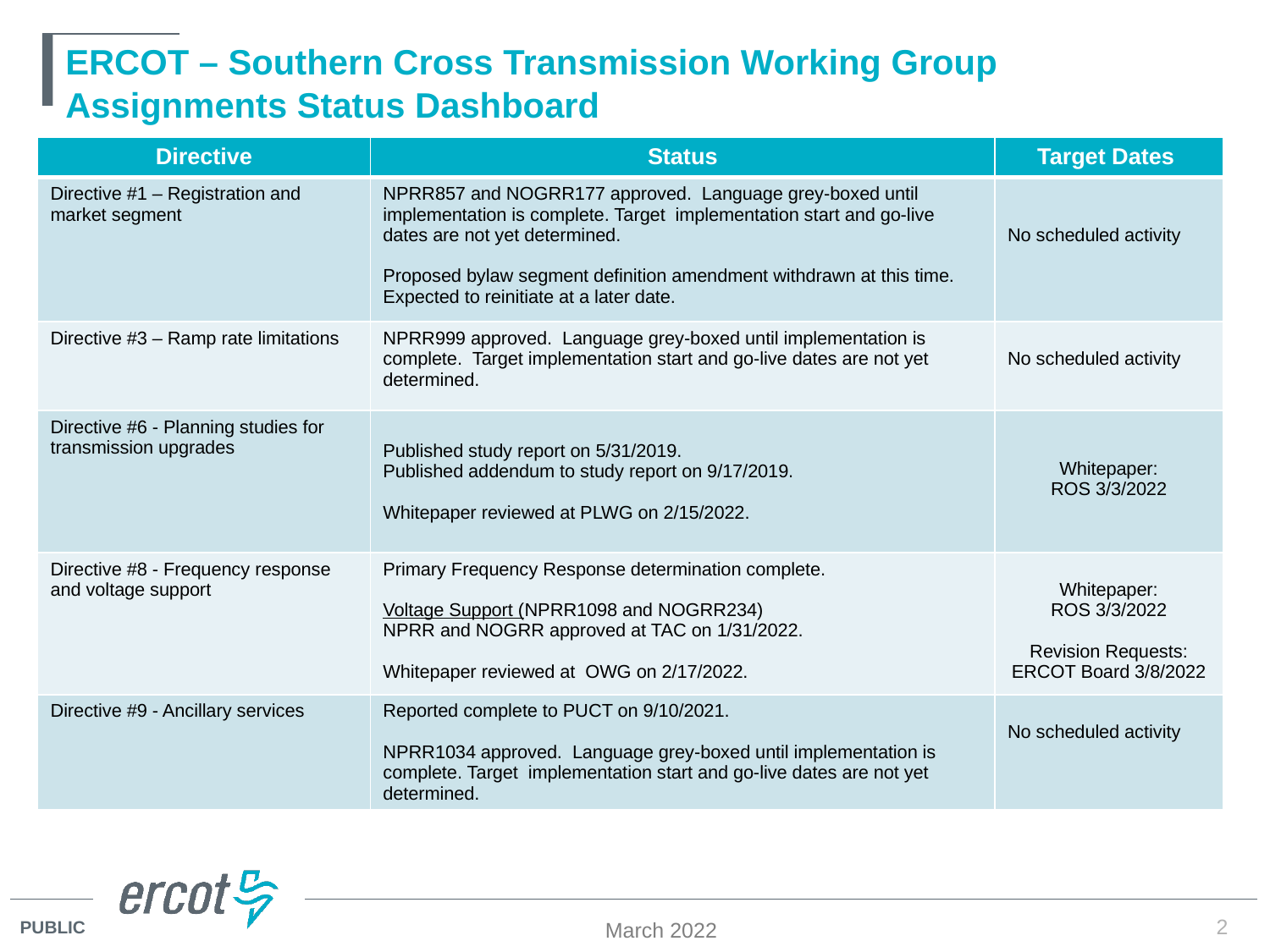

# ERCOT – Southern Cross Transmission Working Group Assignments Status Dashboard
| Directive | Status | Target Dates |
| --- | --- | --- |
| Directive #1 – Registration and market segment | NPRR857 and NOGRR177 approved. Language grey-boxed until implementation is complete. Target implementation start and go-live dates are not yet determined. Proposed bylaw segment definition amendment withdrawn at this time. Expected to reinitiate at a later date. | No scheduled activity |
| Directive #3 – Ramp rate limitations | NPRR999 approved. Language grey-boxed until implementation is complete. Target implementation start and go-live dates are not yet determined. | No scheduled activity |
| Directive #6 - Planning studies for transmission upgrades | Published study report on 5/31/2019. Published addendum to study report on 9/17/2019. Whitepaper reviewed at PLWG on 2/15/2022. | Whitepaper: ROS 3/3/2022 |
| Directive #8 - Frequency response and voltage support | Primary Frequency Response determination complete. Voltage Support (NPRR1098 and NOGRR234) NPRR and NOGRR approved at TAC on 1/31/2022. Whitepaper reviewed at OWG on 2/17/2022. | Whitepaper: ROS 3/3/2022 Revision Requests: ERCOT Board 3/8/2022 |
| Directive #9 - Ancillary services | Reported complete to PUCT on 9/10/2021. NPRR1034 approved. Language grey-boxed until implementation is complete. Target implementation start and go-live dates are not yet determined. | No scheduled activity |
March 2022
2